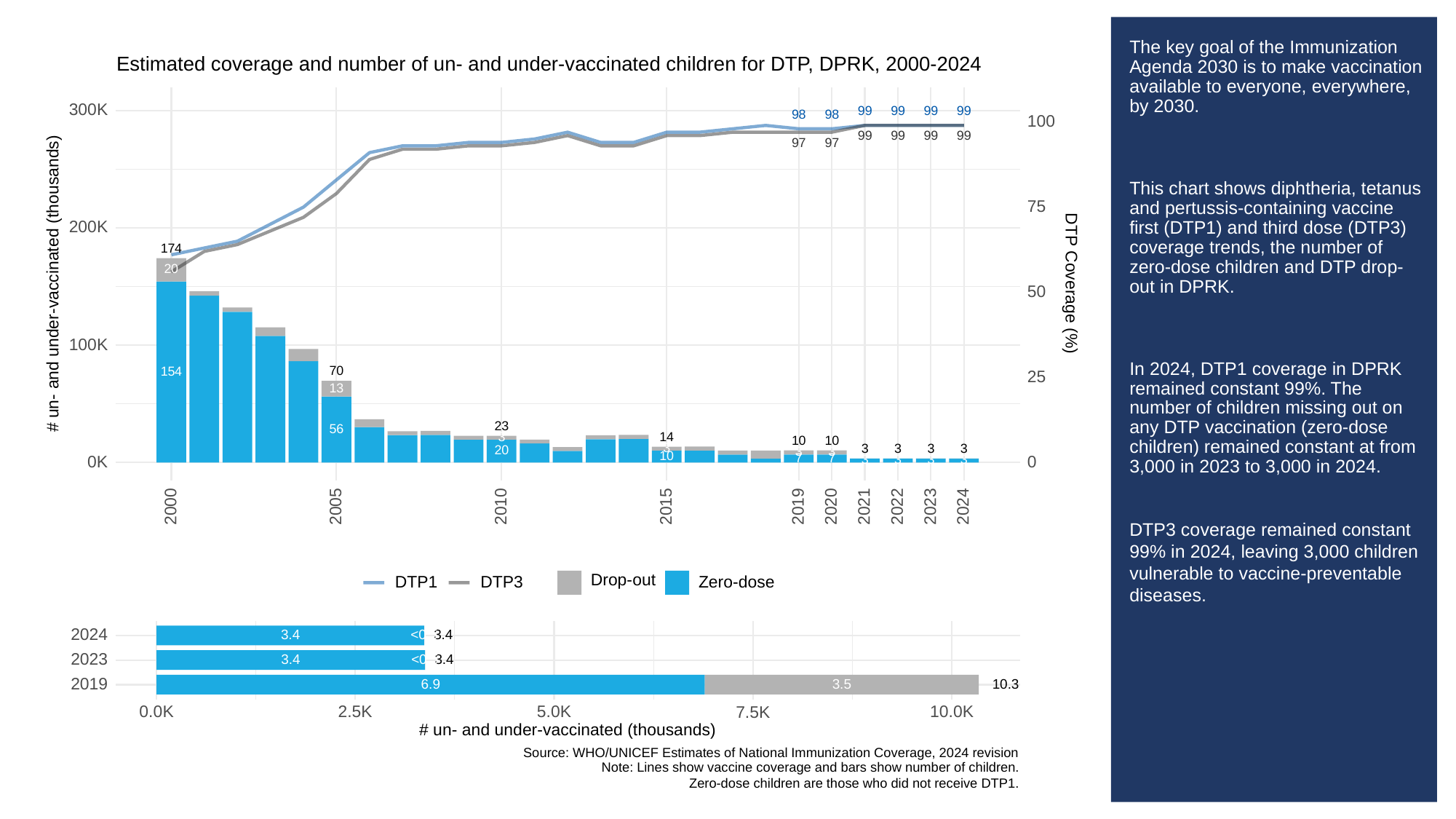

# The key goal of the Immunization Agenda 2030 is to make vaccination available to everyone, everywhere, by 2030.

This chart shows diphtheria, tetanus and pertussis-containing vaccine first (DTP1) and third dose (DTP3) coverage trends, the number of zero-dose children and DTP drop-out in DPRK.

In 2024, DTP1 coverage in DPRK remained constant 99%. The number of children missing out on any DTP vaccination (zero-dose children) remained constant at from 3,000 in 2023 to 3,000 in 2024.

DTP3 coverage remained constant 99% in 2024, leaving 3,000 children vulnerable to vaccine-preventable diseases.

Estimated coverage and number of un- and under-vaccinated children for DTP, DPRK, 2000-2024

300K
99
99
99
99
98
98

100

99
99
99
99
97
97

75
200K

174

20
# un- and under-vaccinated (thousands)
DTP Coverage (%)

50

100K

70
154
25

13

23
56

14
3

10
10

3
3
3
3
3
20

3
3

10
7
7

3
3
3
3
0K
0

2023
2000
2005
2010
2015
2019
2020
2021
2022
2024

Drop-out
DTP3
Zero-dose
DTP1

2024
3.4
3.4
<0.5

2023
3.4
3.4
<0.5

2019
3.5
10.3
6.9

0.0K
2.5K
5.0K
10.0K
7.5K
# un- and under-vaccinated (thousands)
Source: WHO/UNICEF Estimates of National Immunization Coverage, 2024 revision
Note: Lines show vaccine coverage and bars show number of children.
Zero-dose children are those who did not receive DTP1.